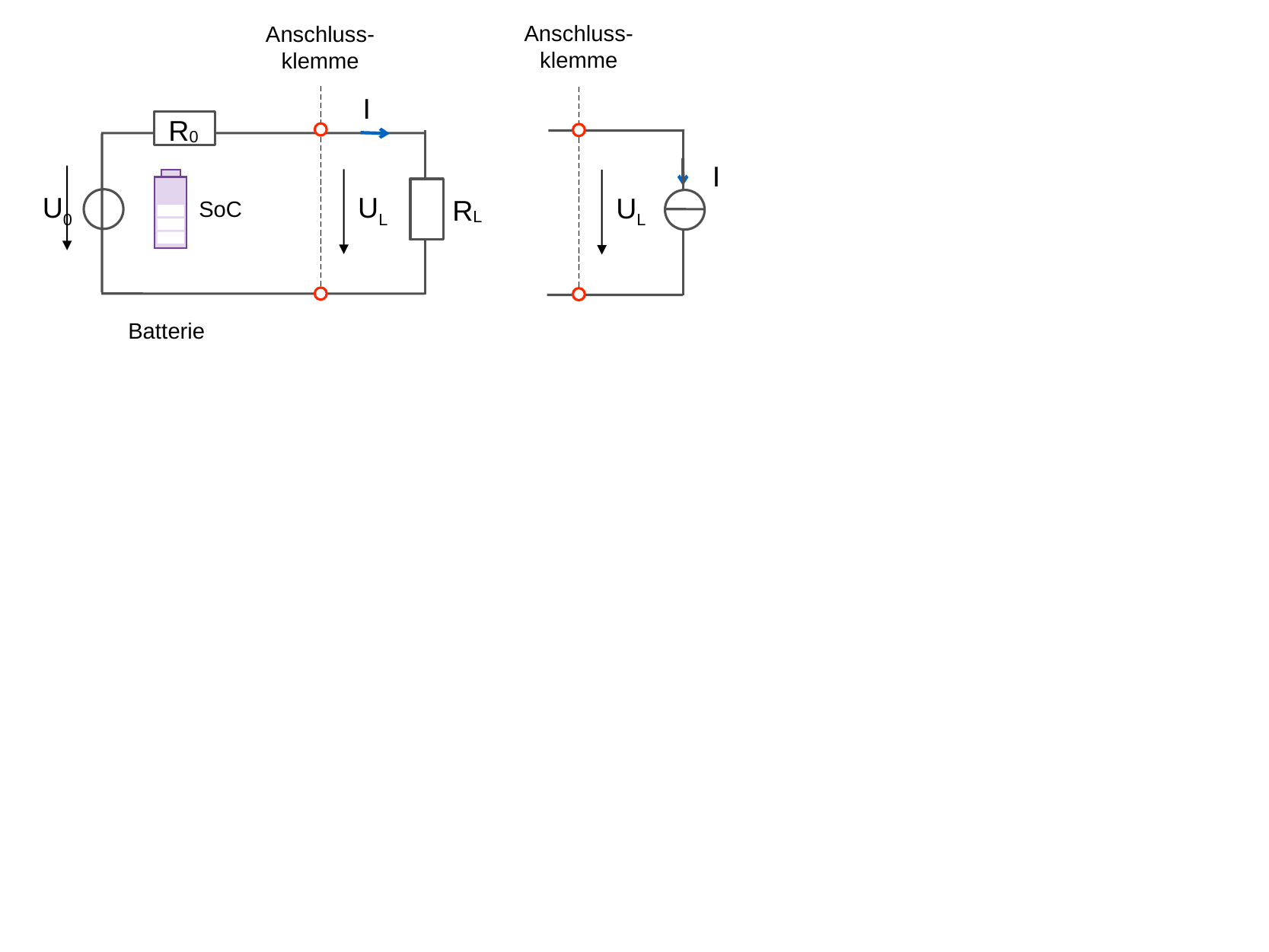

Anschluss-klemme
Anschluss-klemme
I

R0

I

SoC

U0
UL
UL
RL

Batterie